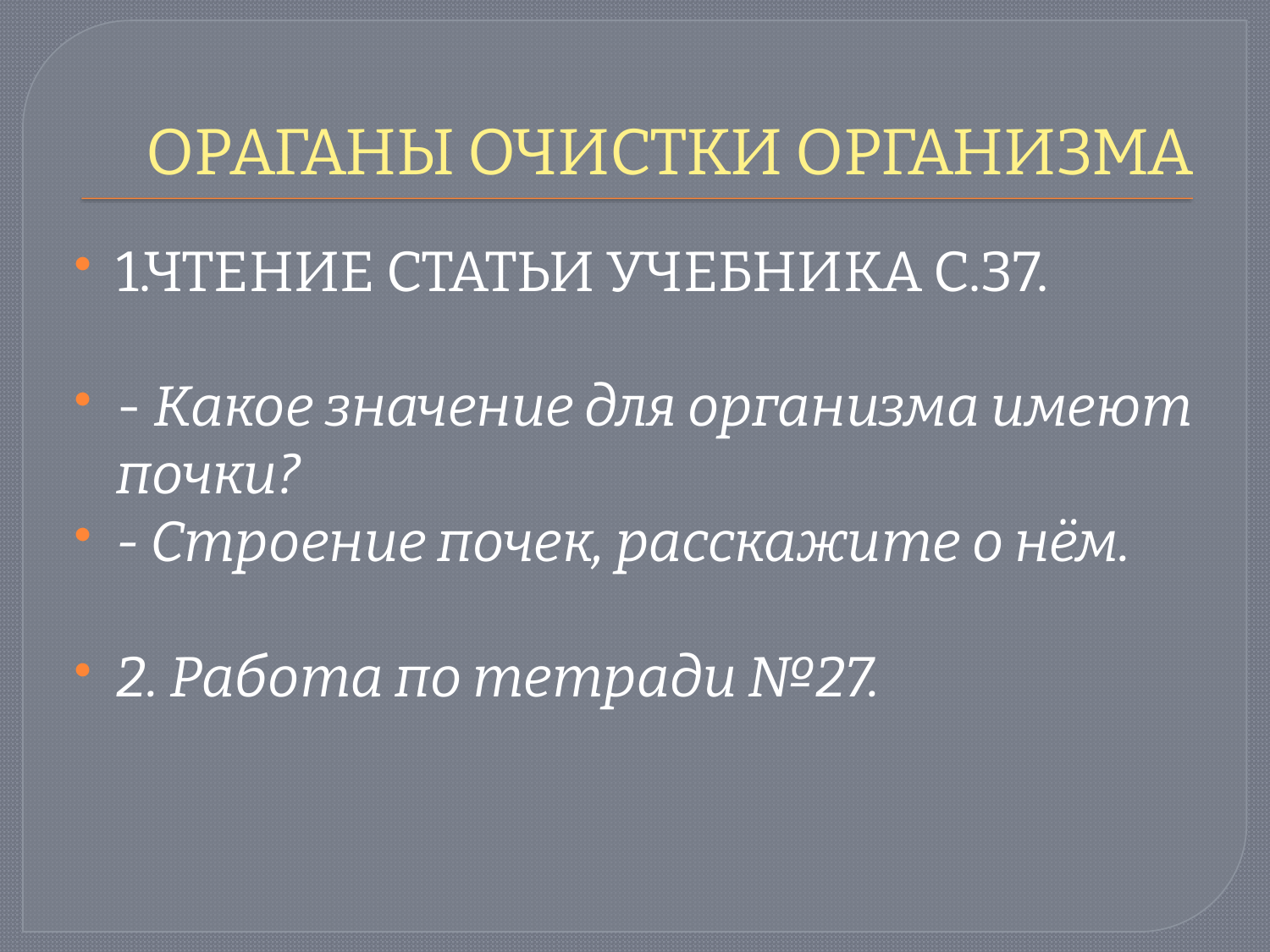

# ОРАГАНЫ ОЧИСТКИ ОРГАНИЗМА
1.ЧТЕНИЕ СТАТЬИ УЧЕБНИКА С.37.

- Какое значение для организма имеют почки?
- Строение почек, расскажите о нём.

2. Работа по тетради №27.